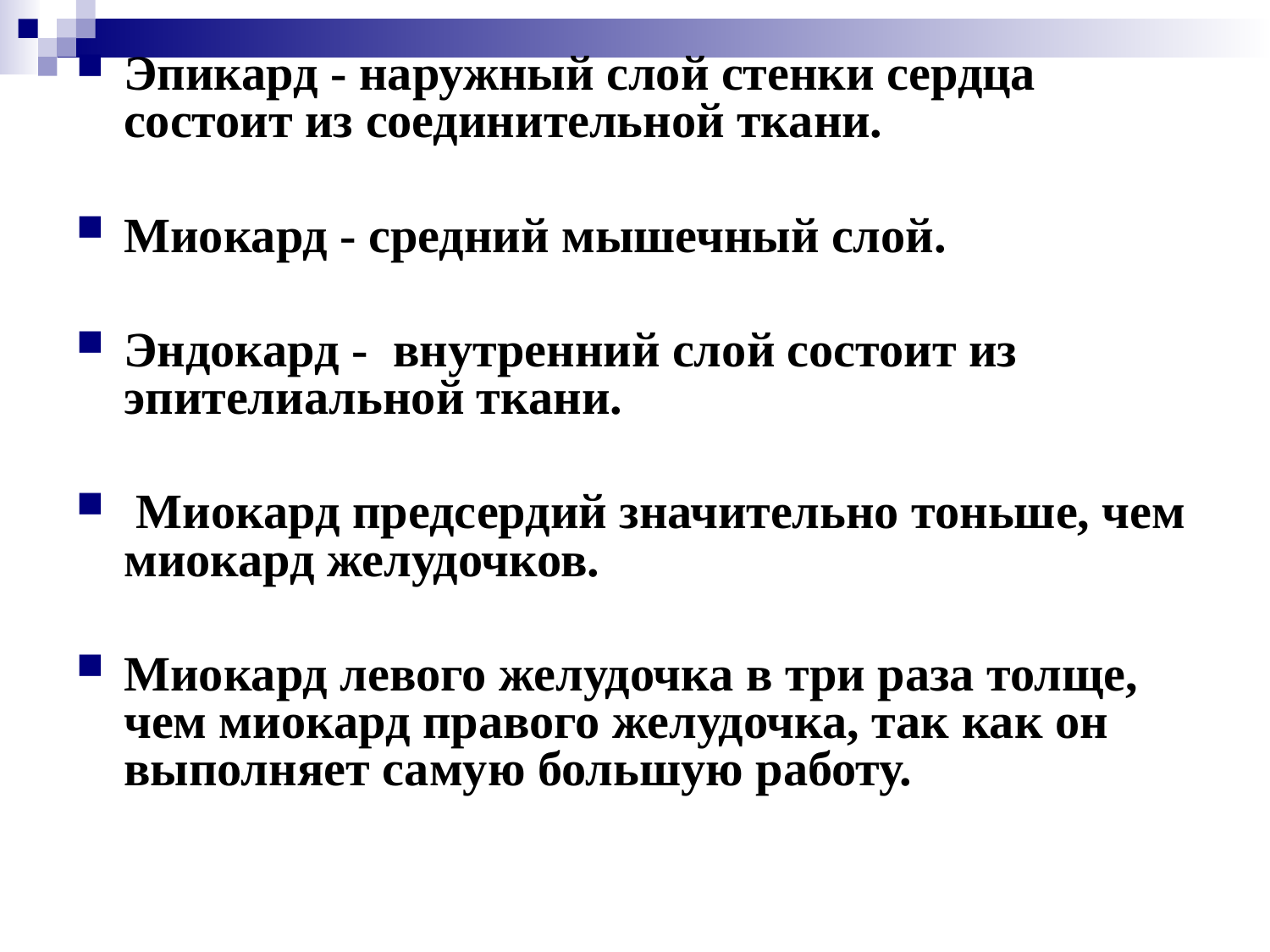

Эпикард - наружный слой стенки сердца состоит из соединительной ткани.

Миокард - средний мышечный слой.

Эндокард -  внутренний слой состоит из эпителиальной ткани.

 Миокард предсердий значительно тоньше, чем миокард желудочков.

Миокард левого желудочка в три раза толще, чем миокард правого желудочка, так как он выполняет самую большую работу.